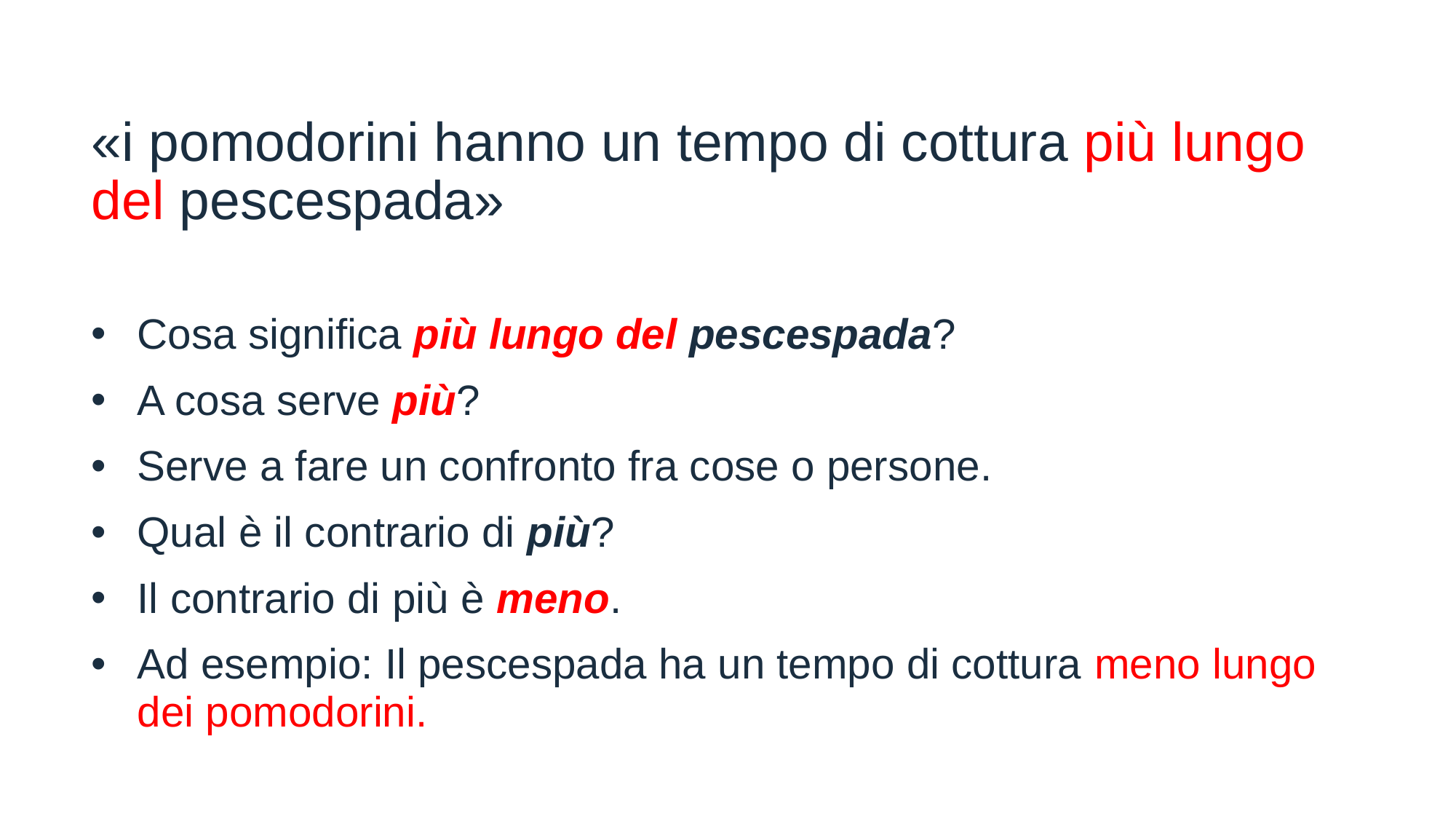

# «i pomodorini hanno un tempo di cottura più lungo del pescespada»
Cosa significa più lungo del pescespada?
A cosa serve più?
Serve a fare un confronto fra cose o persone.
Qual è il contrario di più?
Il contrario di più è meno.
Ad esempio: Il pescespada ha un tempo di cottura meno lungo dei pomodorini.